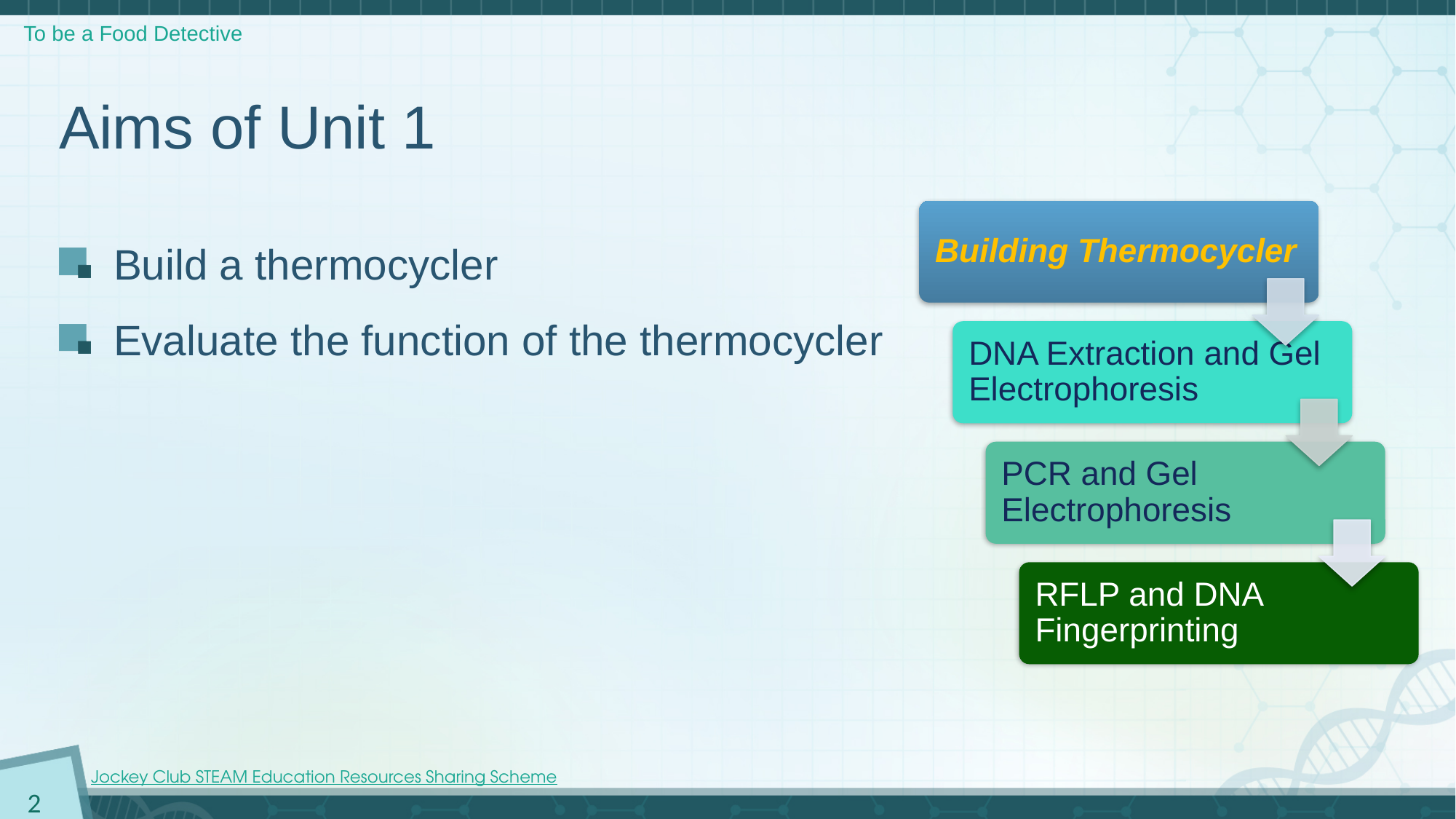

# Aims of Unit 1
Building Thermocycler
DNA Extraction and Gel Electrophoresis
PCR and Gel Electrophoresis
RFLP and DNA Fingerprinting

Build a thermocycler
Evaluate the function of the thermocycler

2